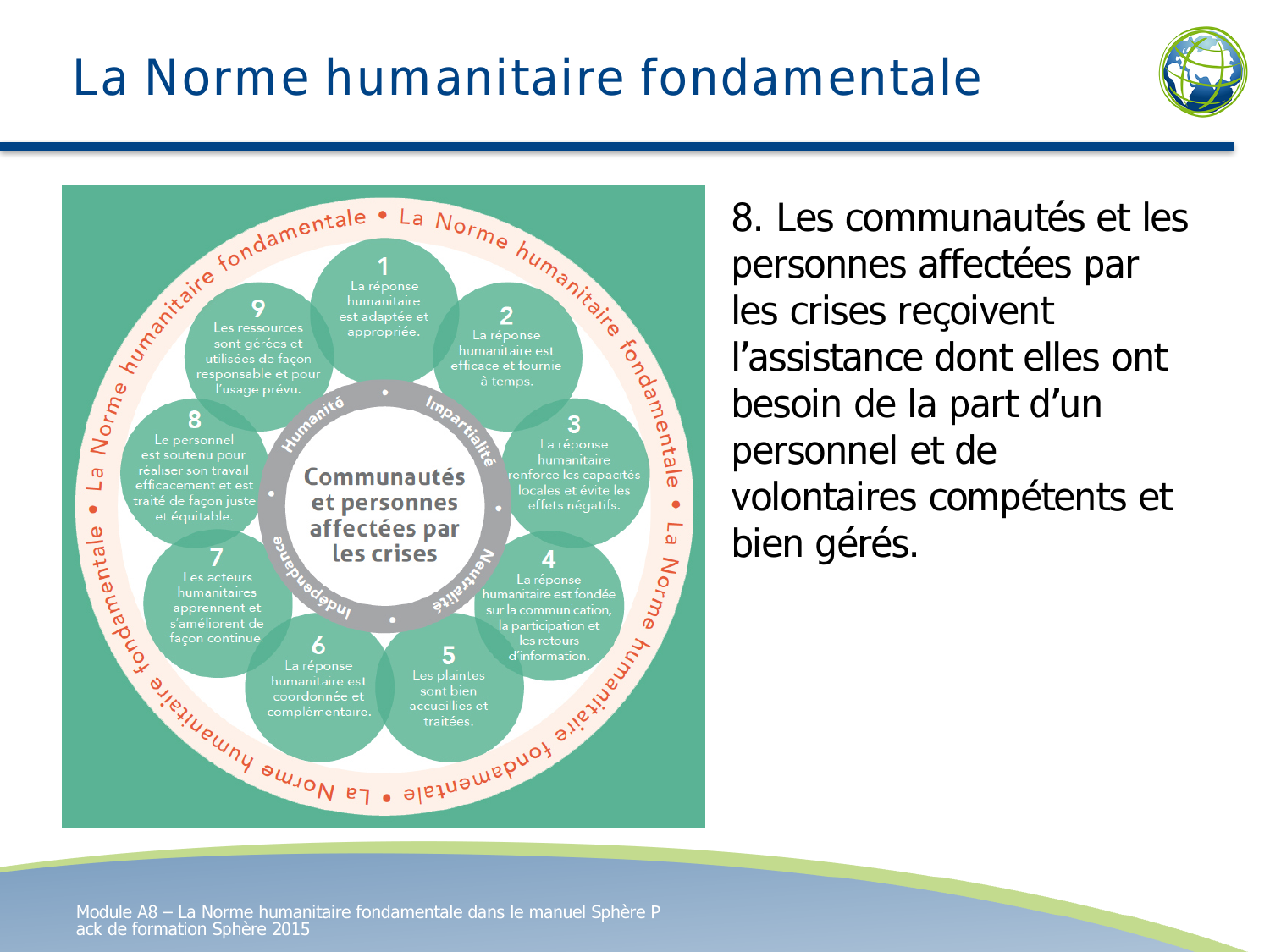

# La Norme humanitaire fondamentale
8. Les communautés et les personnes affectées par les crises reçoivent l’assistance dont elles ont besoin de la part d’un personnel et de volontaires compétents et bien gérés.
Module A8 – La Norme humanitaire fondamentale dans le manuel Sphère Pack de formation Sphère 2015